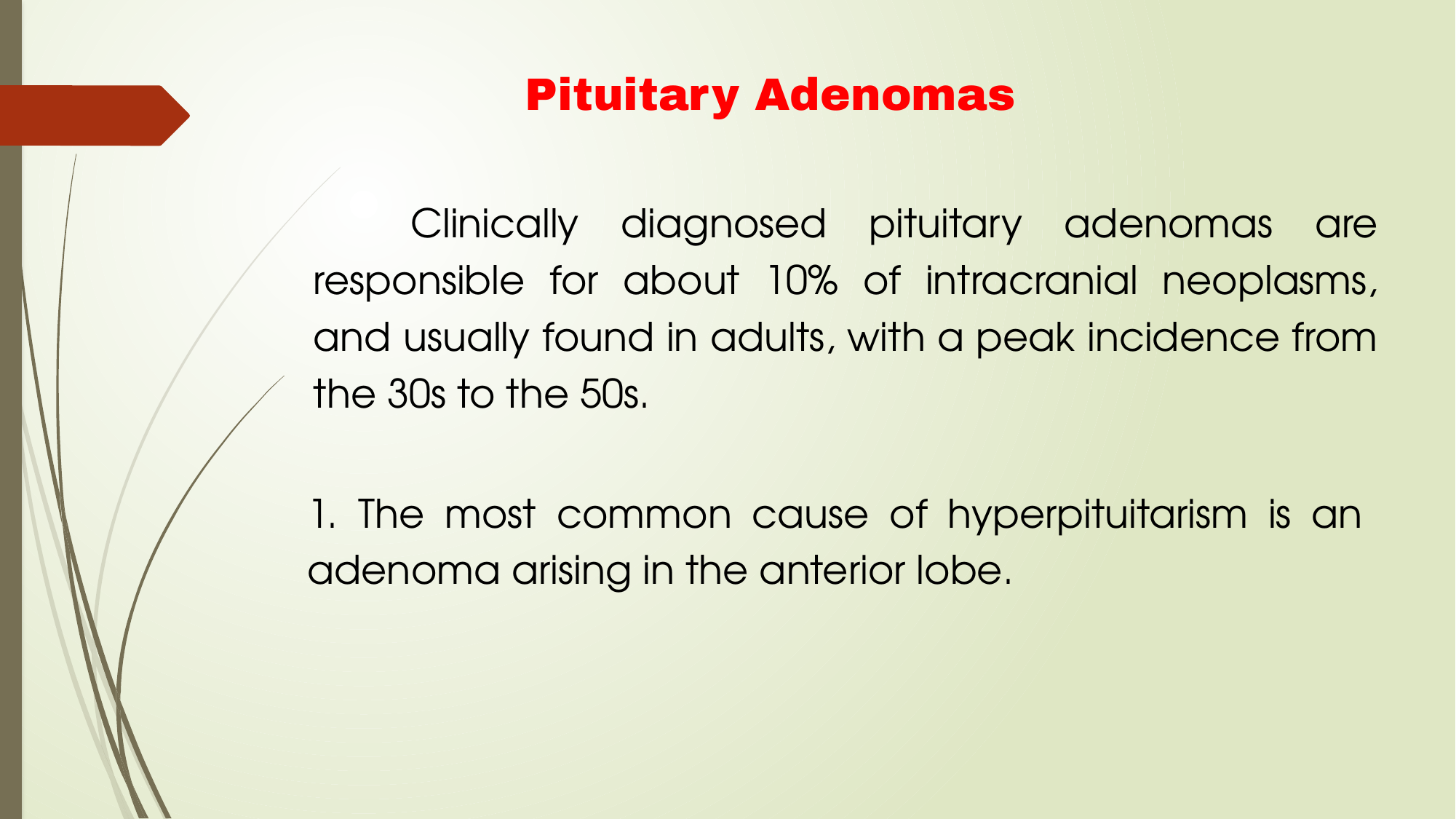

Pituitary Adenomas
Clinically diagnosed pituitary adenomas are responsible for about 10% of intracranial neoplasms, and usually found in adults, with a peak incidence from the 30s to the 50s.
1. The most common cause of hyperpituitarism is an adenoma arising in the anterior lobe.